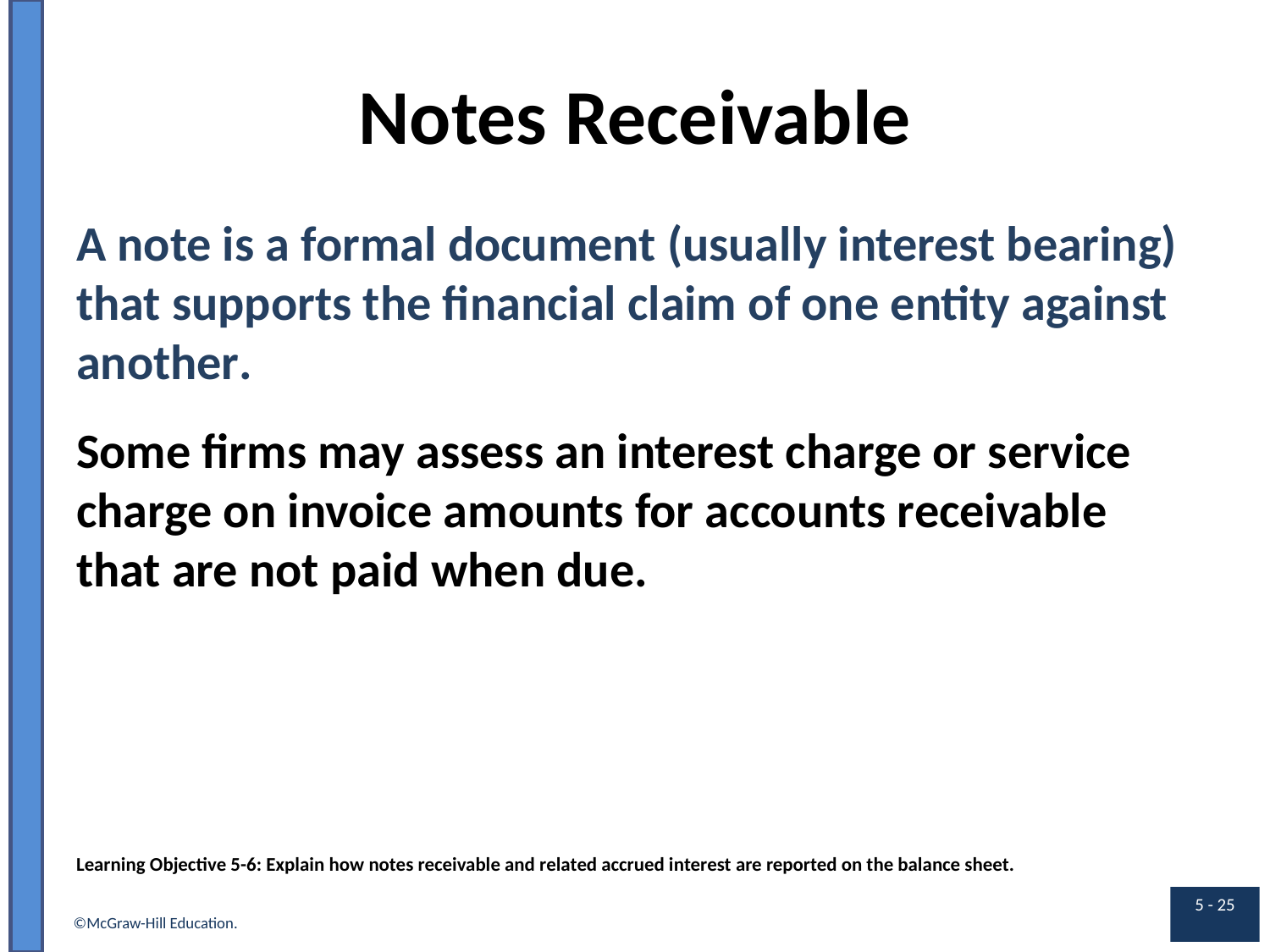

# Notes Receivable
A note is a formal document (usually interest bearing) that supports the financial claim of one entity against another.
Some firms may assess an interest charge or service charge on invoice amounts for accounts receivable that are not paid when due.
Learning Objective 5-6: Explain how notes receivable and related accrued interest are reported on the balance sheet.